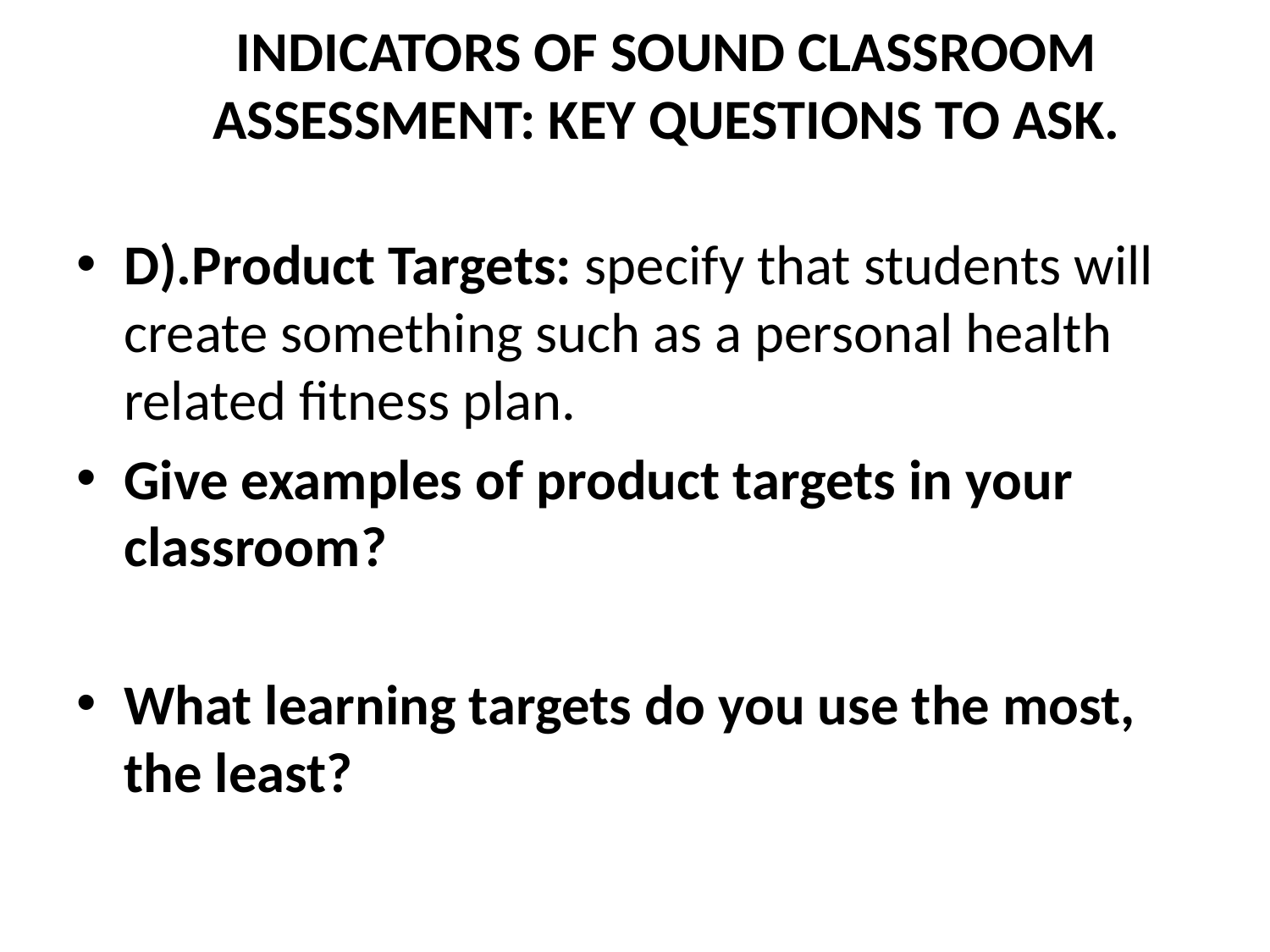

# INDICATORS OF SOUND CLASSROOM ASSESSMENT: KEY QUESTIONS TO ASK.
D).Product Targets: specify that students will create something such as a personal health related fitness plan.
Give examples of product targets in your classroom?

What learning targets do you use the most, the least?